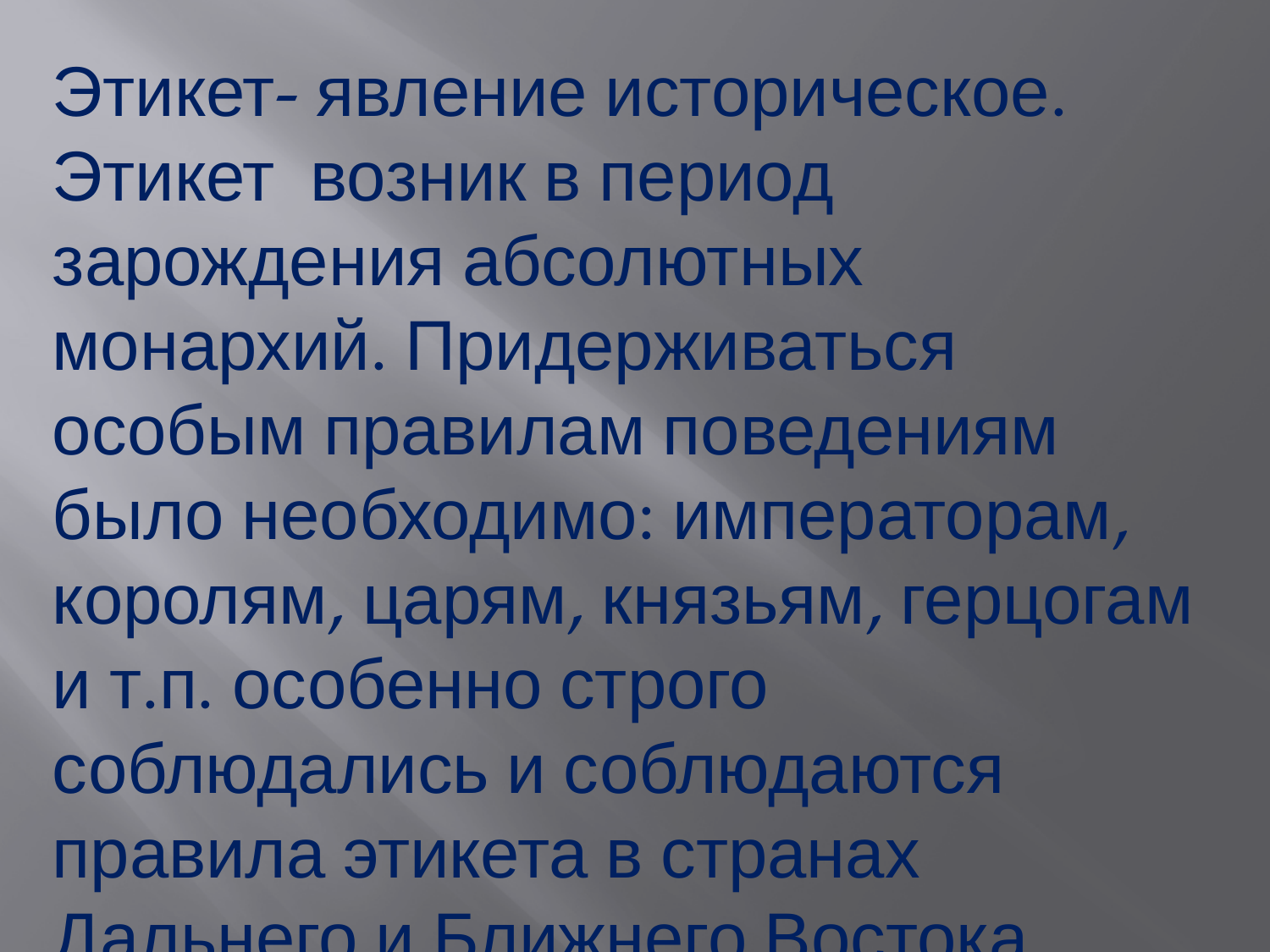

Этикет- явление историческое. Этикет  возник в период зарождения абсолютных монархий. Придерживаться особым правилам поведениям было необходимо: императорам, королям, царям, князьям, герцогам и т.п. особенно строго соблюдались и соблюдаются правила этикета в странах Дальнего и Ближнего Востока.